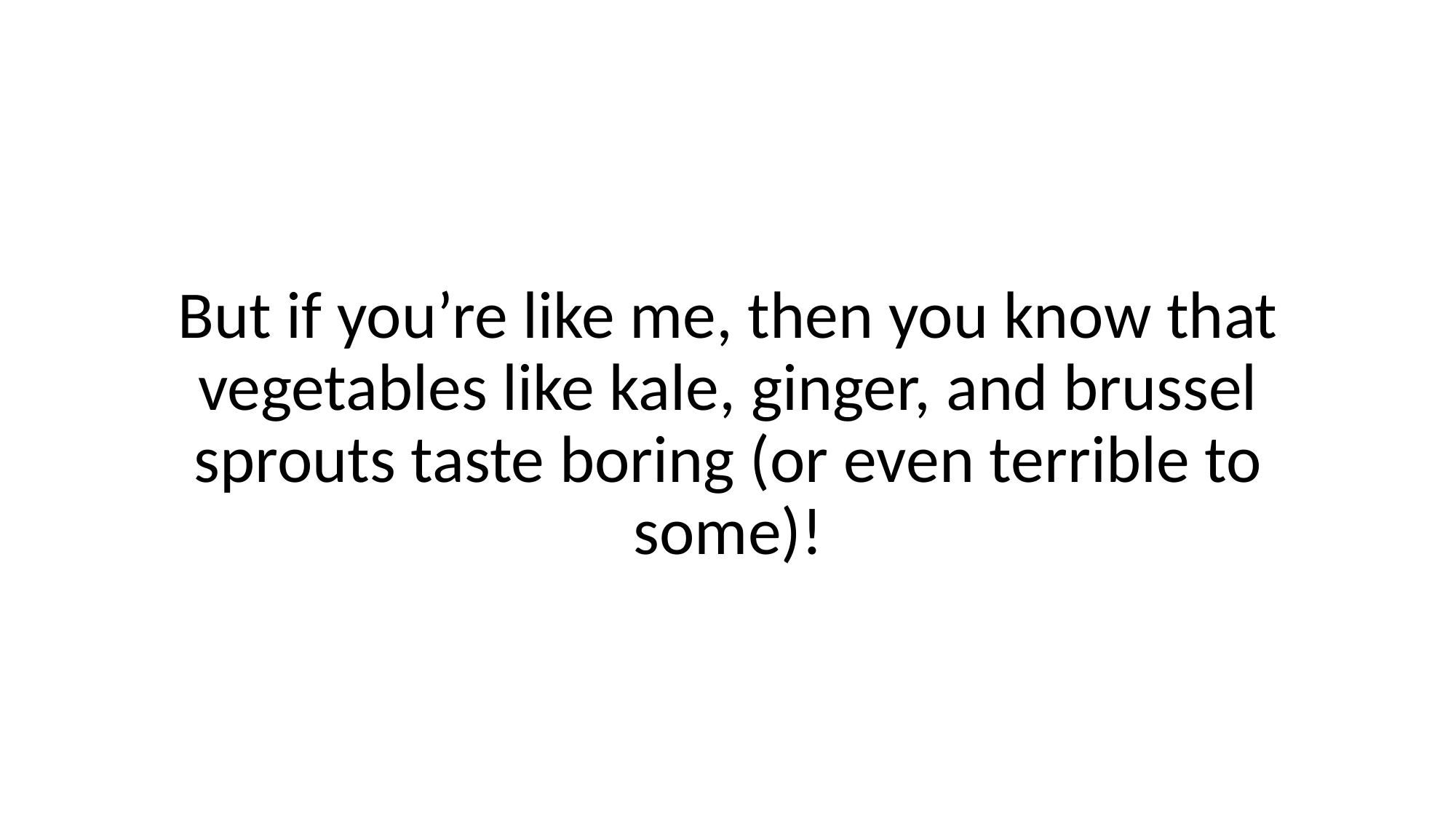

But if you’re like me, then you know that vegetables like kale, ginger, and brussel sprouts taste boring (or even terrible to some)!